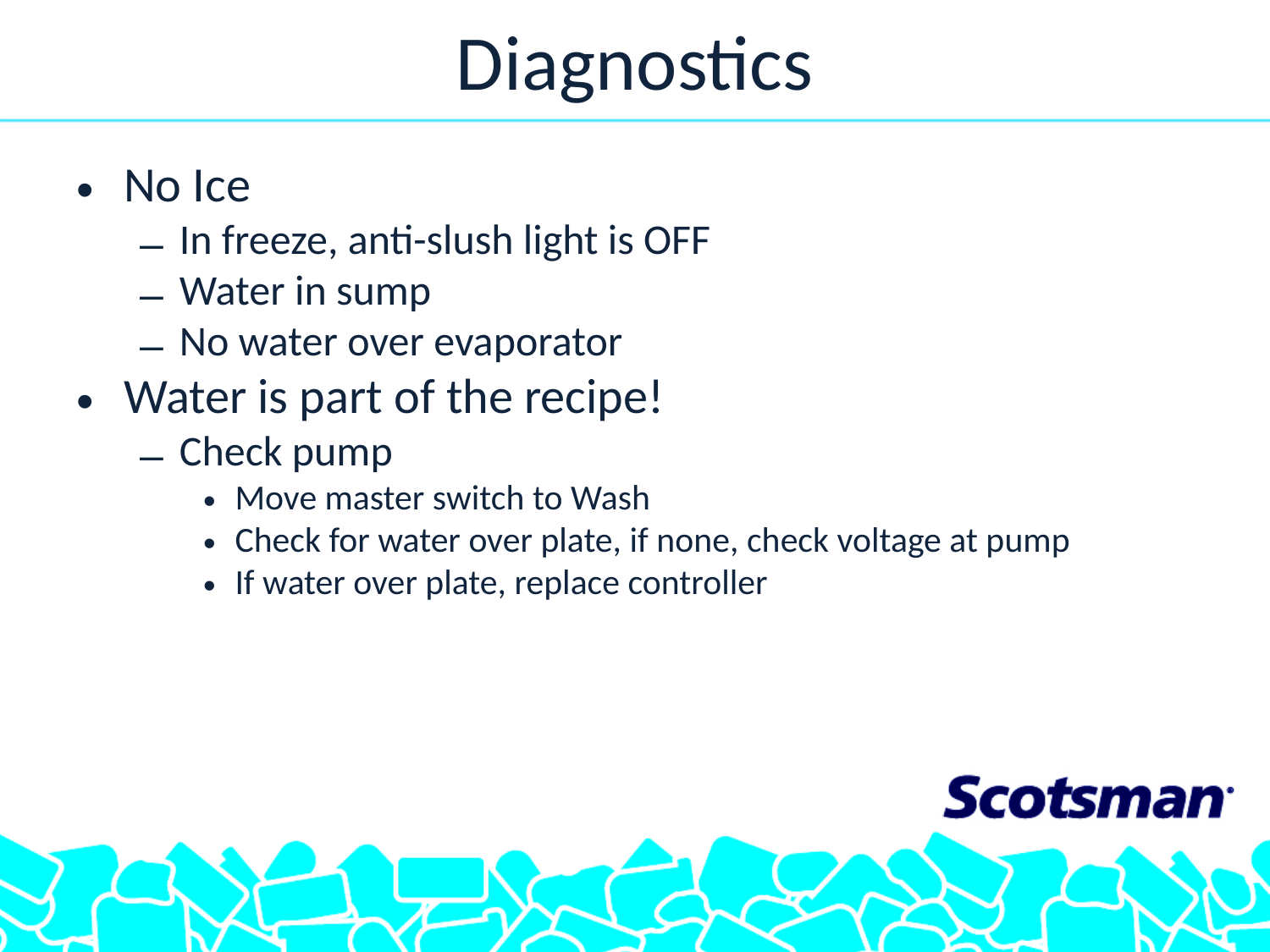

# Diagnostics
No Ice
In freeze, anti-slush light is OFF
Water in sump
No water over evaporator
Water is part of the recipe!
Check pump
Move master switch to Wash
Check for water over plate, if none, check voltage at pump
If water over plate, replace controller